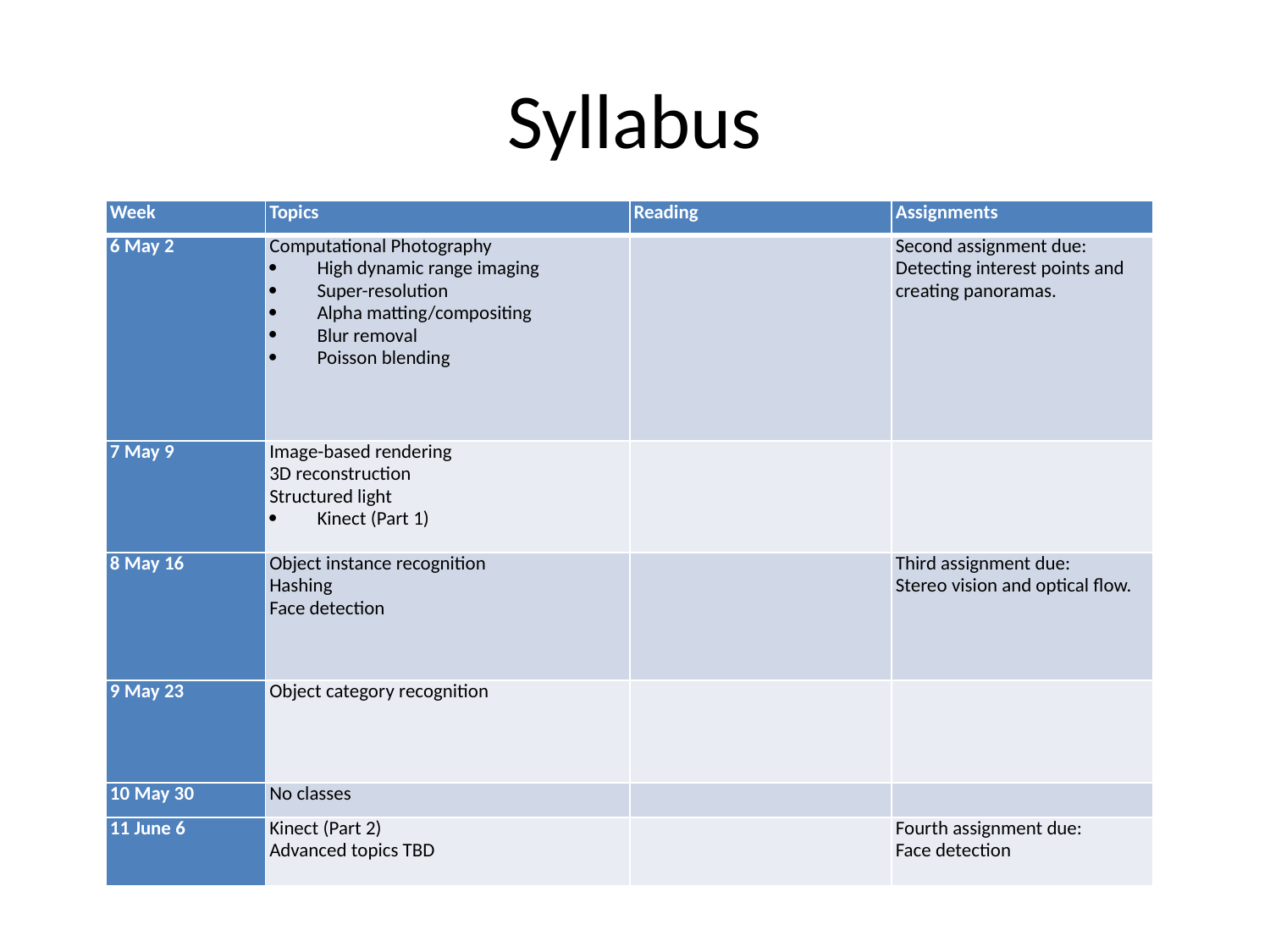

# Syllabus
| Week | Topics | Reading | Assignments |
| --- | --- | --- | --- |
| 6 May 2 | Computational Photography High dynamic range imaging Super-resolution Alpha matting/compositing Blur removal Poisson blending |  | Second assignment due: Detecting interest points and creating panoramas. |
| 7 May 9 | Image-based rendering 3D reconstruction Structured light Kinect (Part 1) |  |  |
| 8 May 16 | Object instance recognition Hashing Face detection |  | Third assignment due: Stereo vision and optical flow. |
| 9 May 23 | Object category recognition |  |  |
| 10 May 30 | No classes |  |  |
| 11 June 6 | Kinect (Part 2) Advanced topics TBD |  | Fourth assignment due: Face detection |